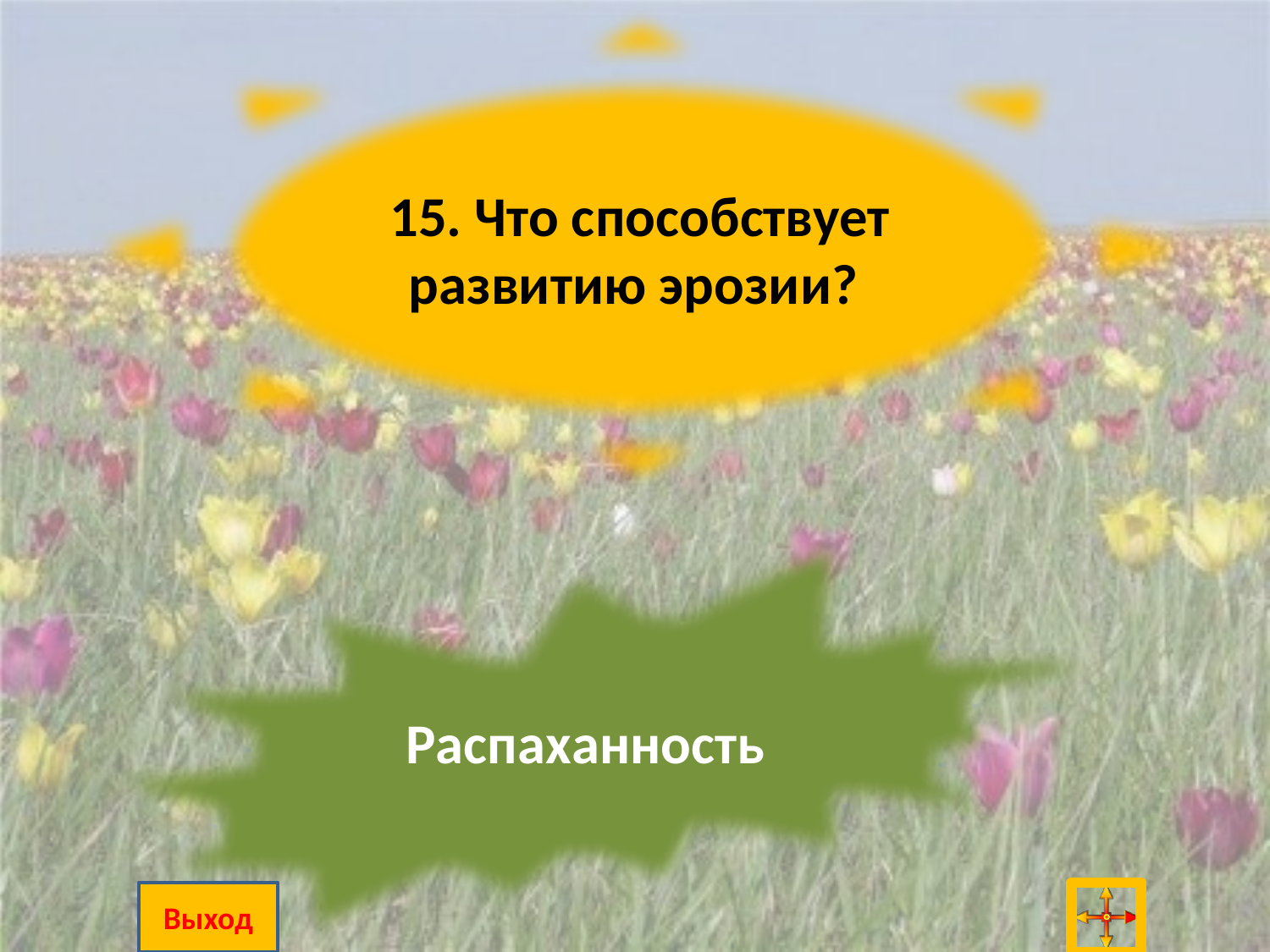

15. Что способствует развитию эрозии?
Распаханность
Выход